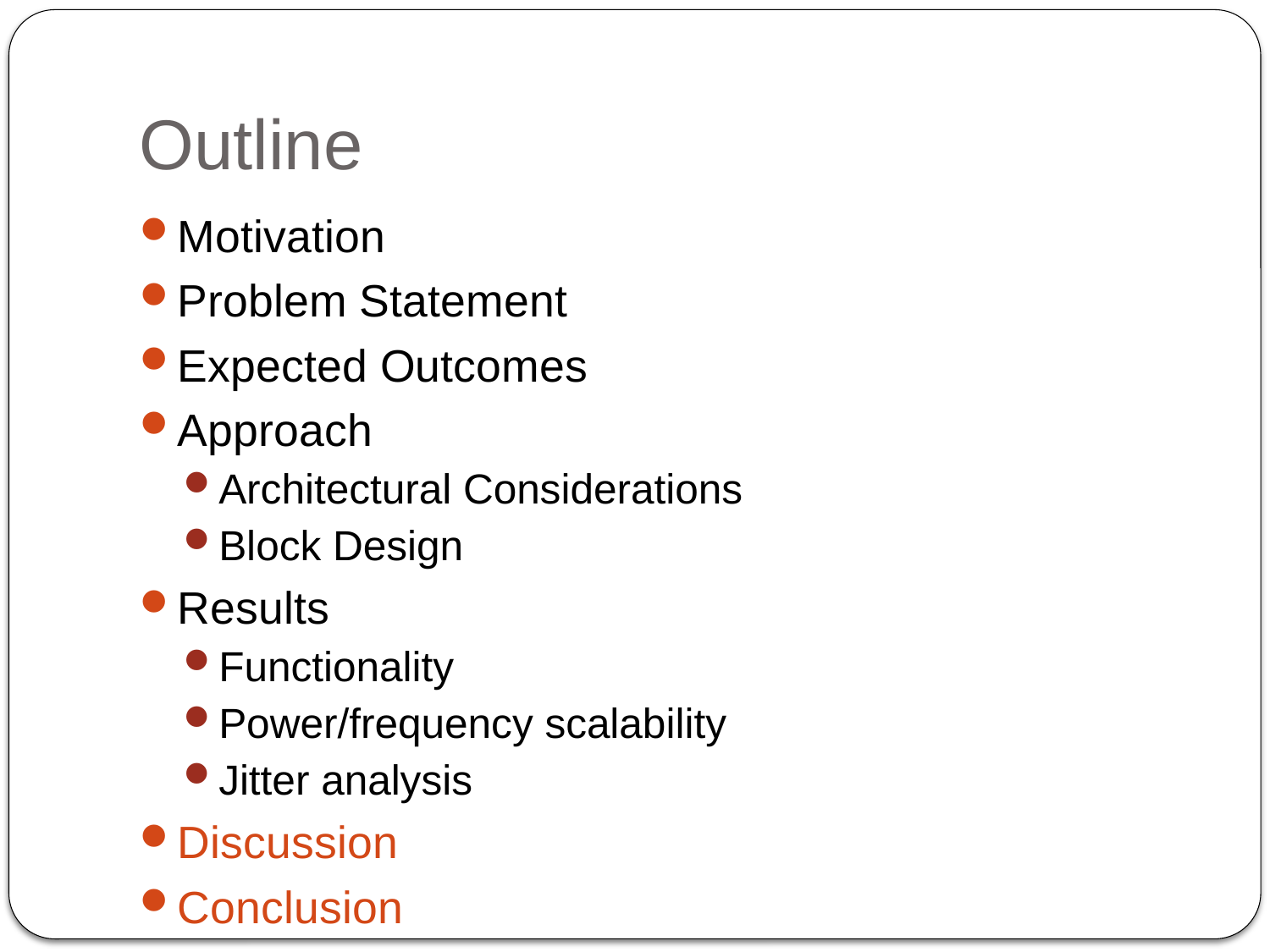

# Outline
Motivation
Problem Statement
Expected Outcomes
Approach
Architectural Considerations
Block Design
Results
Functionality
Power/frequency scalability
Jitter analysis
Discussion
Conclusion